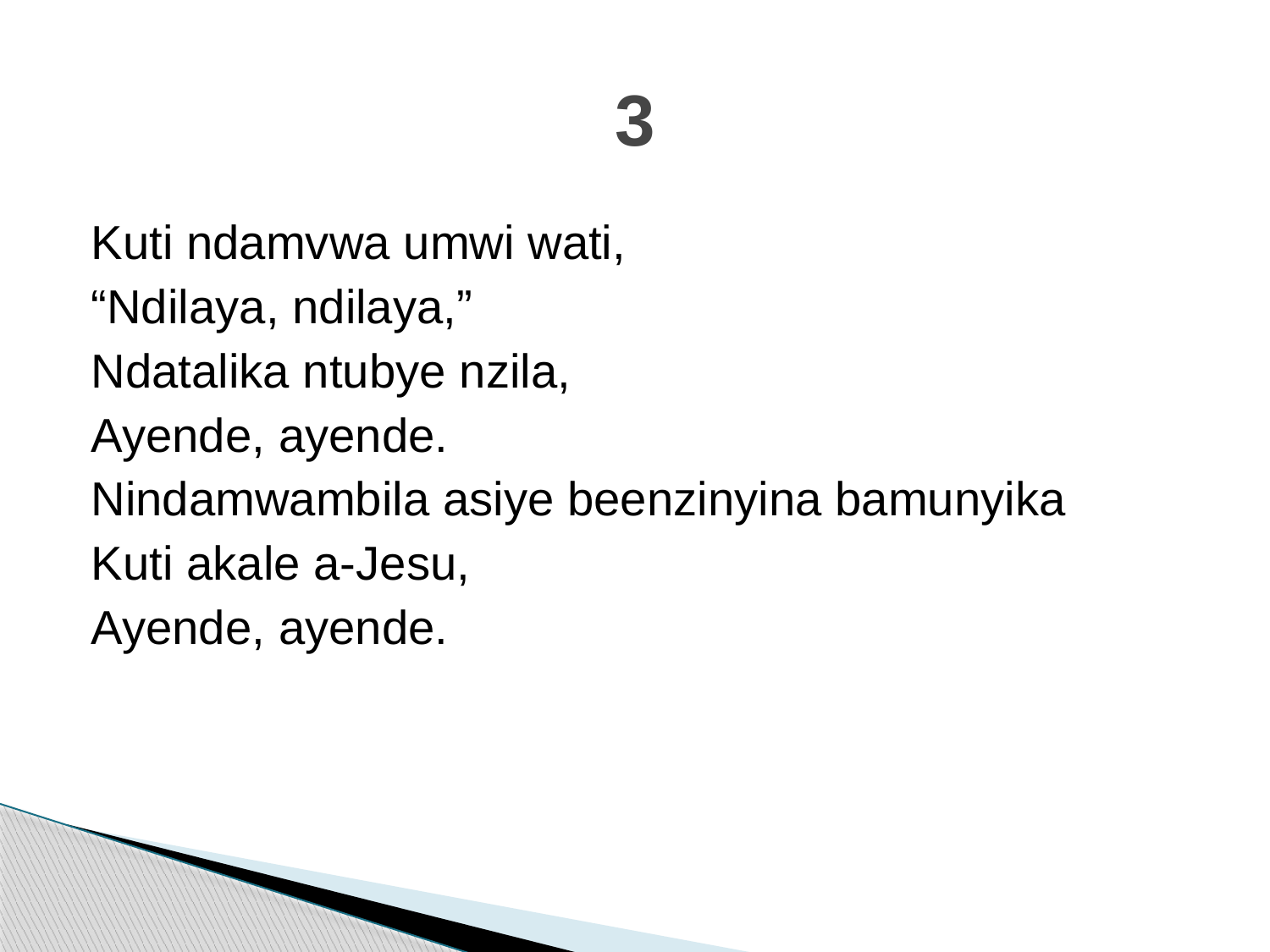

# 3
Kuti ndamvwa umwi wati,
“Ndilaya, ndilaya,”
Ndatalika ntubye nzila,
Ayende, ayende.
Nindamwambila asiye beenzinyina bamunyika
Kuti akale a-Jesu,
Ayende, ayende.